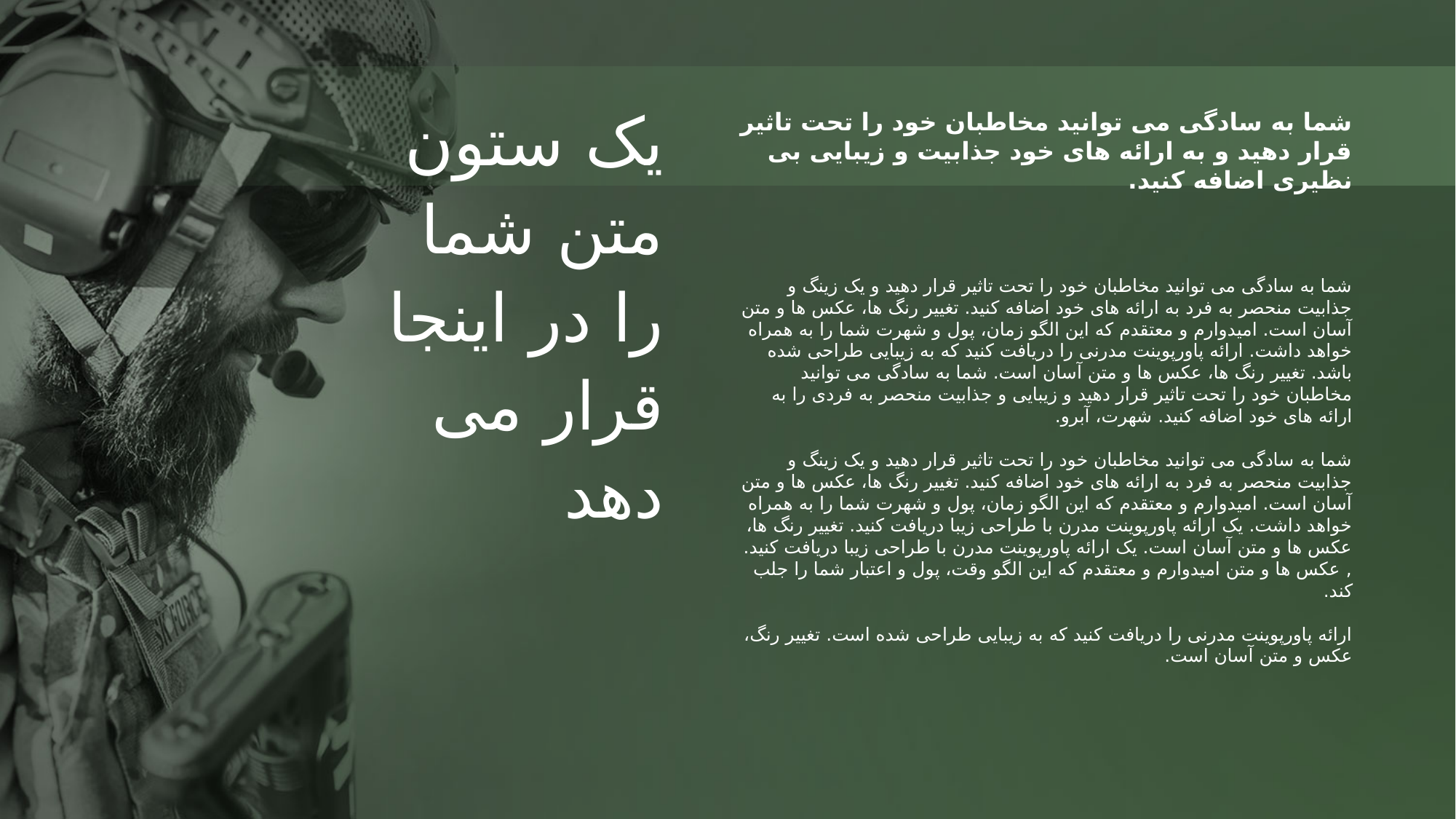

یک ستون متن شما را در اینجا قرار می دهد
شما به سادگی می توانید مخاطبان خود را تحت تاثیر قرار دهید و به ارائه های خود جذابیت و زیبایی بی نظیری اضافه کنید.
شما به سادگی می توانید مخاطبان خود را تحت تاثیر قرار دهید و یک زینگ و جذابیت منحصر به فرد به ارائه های خود اضافه کنید. تغییر رنگ ها، عکس ها و متن آسان است. امیدوارم و معتقدم که این الگو زمان، پول و شهرت شما را به همراه خواهد داشت. ارائه پاورپوینت مدرنی را دریافت کنید که به زیبایی طراحی شده باشد. تغییر رنگ ها، عکس ها و متن آسان است. شما به سادگی می توانید مخاطبان خود را تحت تاثیر قرار دهید و زیبایی و جذابیت منحصر به فردی را به ارائه های خود اضافه کنید. شهرت، آبرو.

شما به سادگی می توانید مخاطبان خود را تحت تاثیر قرار دهید و یک زینگ و جذابیت منحصر به فرد به ارائه های خود اضافه کنید. تغییر رنگ ها، عکس ها و متن آسان است. امیدوارم و معتقدم که این الگو زمان، پول و شهرت شما را به همراه خواهد داشت. یک ارائه پاورپوینت مدرن با طراحی زیبا دریافت کنید. تغییر رنگ ها، عکس ها و متن آسان است. یک ارائه پاورپوینت مدرن با طراحی زیبا دریافت کنید. , عکس ها و متن امیدوارم و معتقدم که این الگو وقت، پول و اعتبار شما را جلب کند.

ارائه پاورپوینت مدرنی را دریافت کنید که به زیبایی طراحی شده است. تغییر رنگ، عکس و متن آسان است.